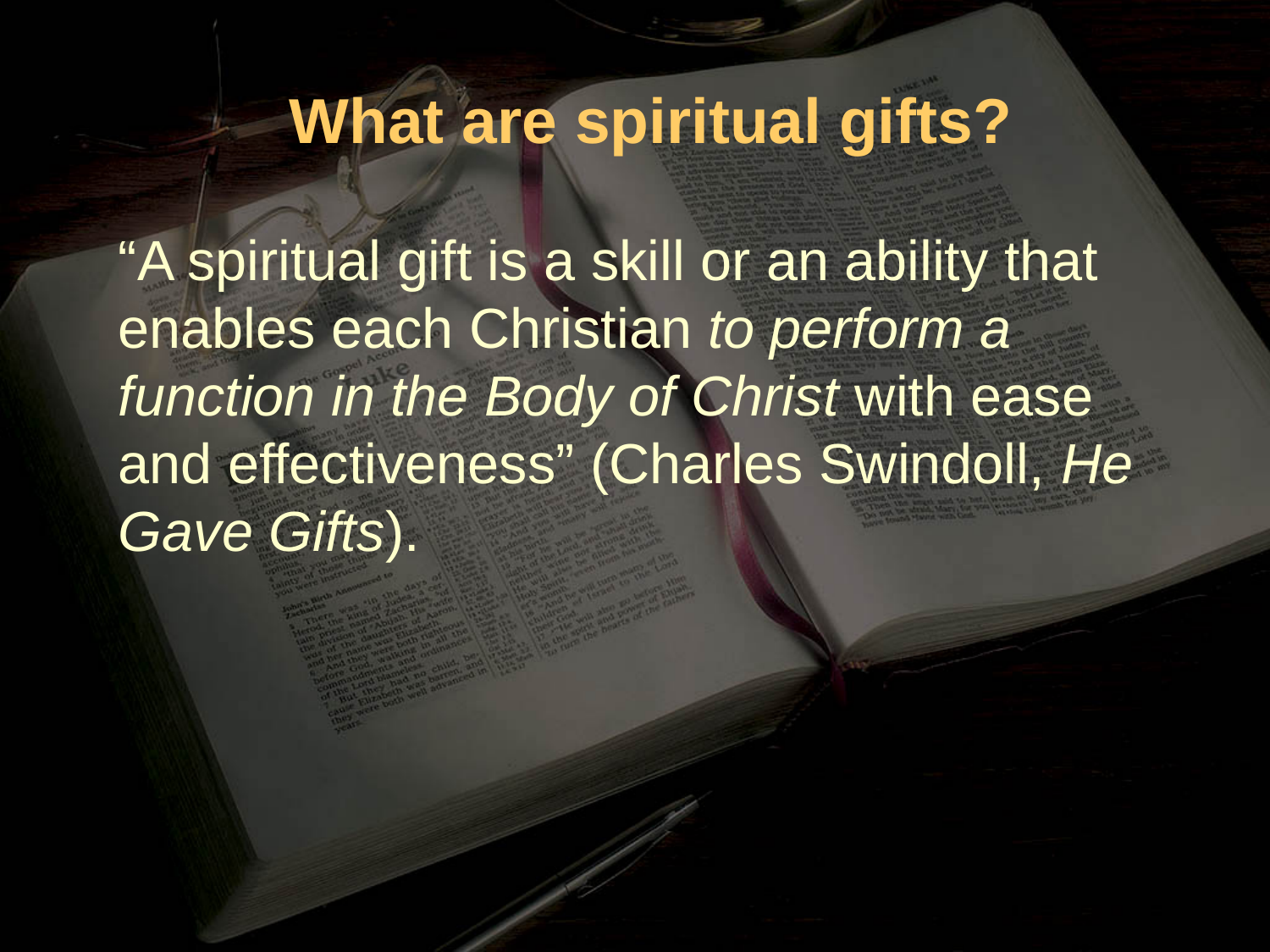

What are spiritual gifts?

“A spiritual gift is a skill or an ability that enables each Christian to perform a function in the Body of Christ with ease and effectiveness” (Charles Swindoll, He Gave Gifts).